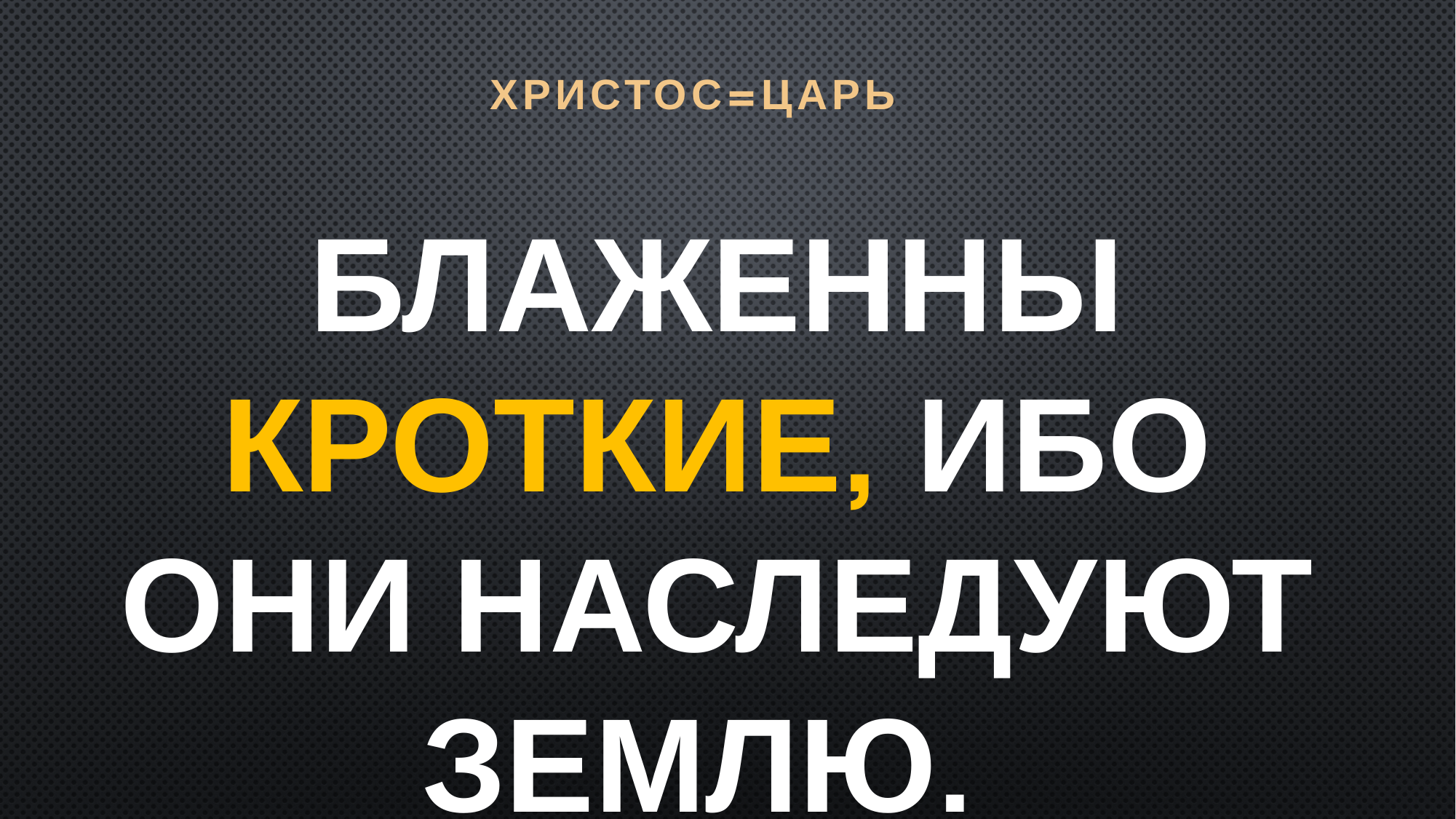

ХРИСТОС=ЦАРЬ
Блаженны кроткие, ибо они наследуют землю.